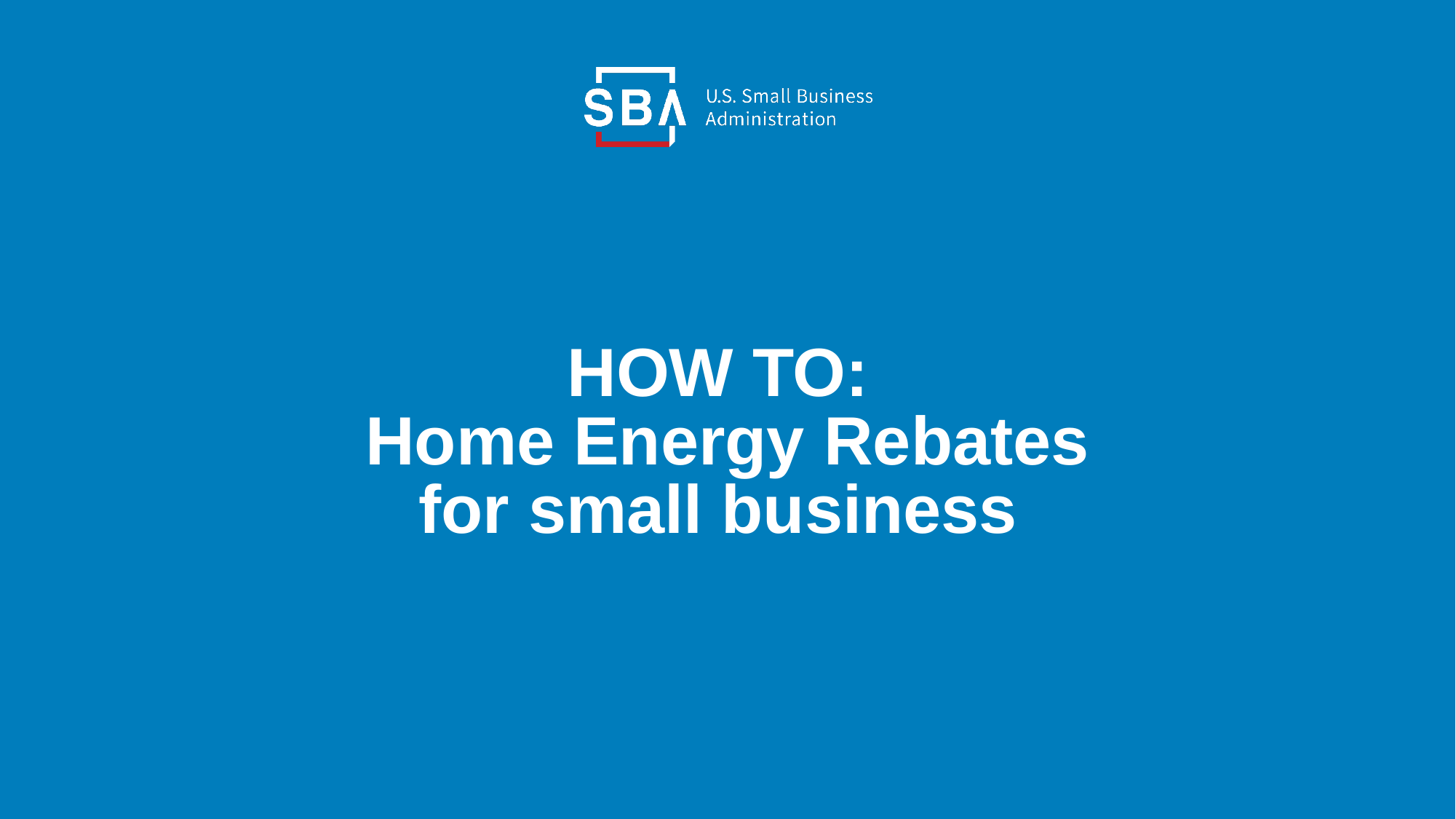

# HOW TO: Home Energy Rebates for small business